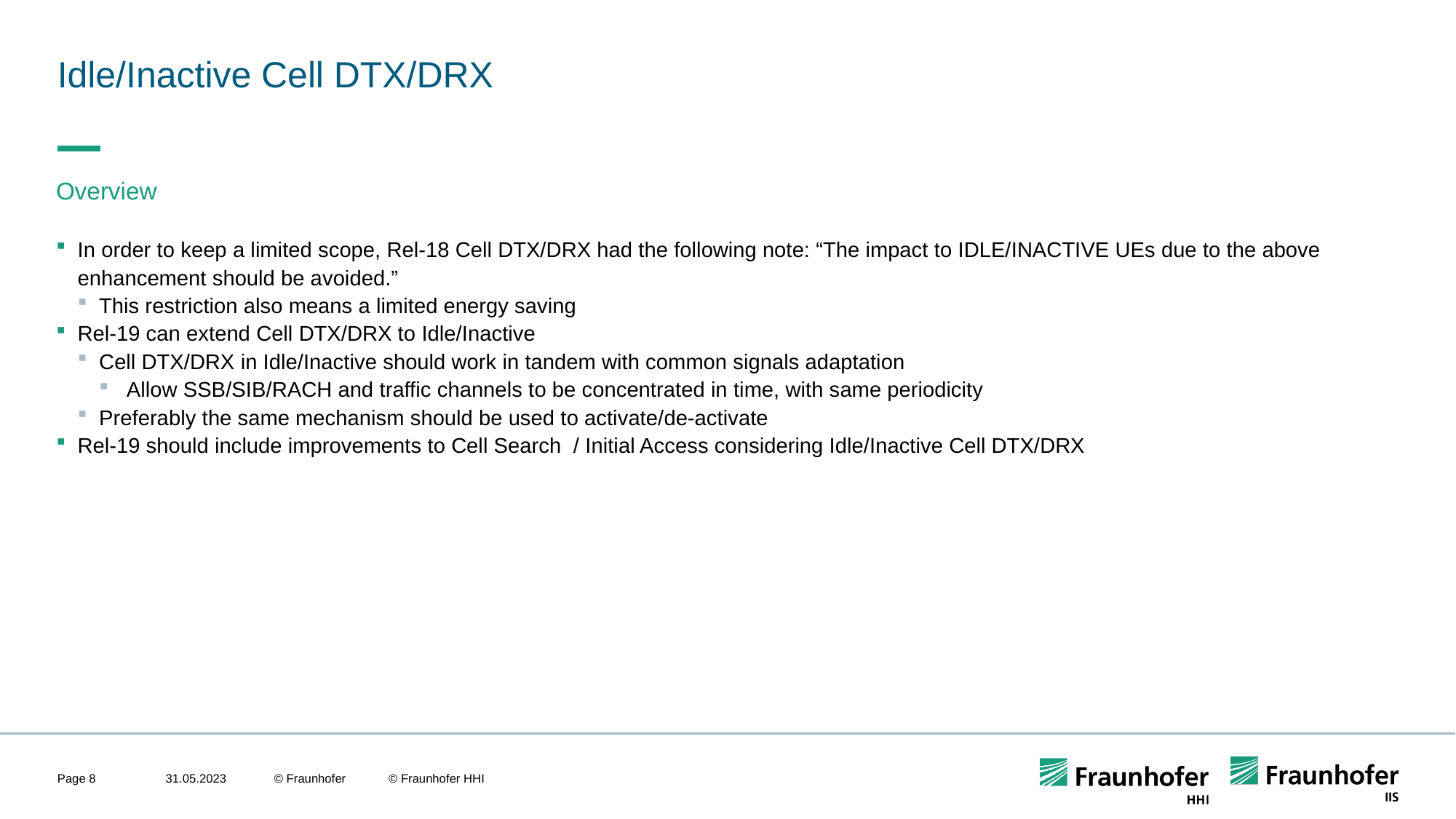

# Idle/Inactive Cell DTX/DRX

Overview
In order to keep a limited scope, Rel-18 Cell DTX/DRX had the following note: “The impact to IDLE/INACTIVE UEs due to the above enhancement should be avoided.”
This restriction also means a limited energy saving
Rel-19 can extend Cell DTX/DRX to Idle/Inactive
Cell DTX/DRX in Idle/Inactive should work in tandem with common signals adaptation
 Allow SSB/SIB/RACH and traffic channels to be concentrated in time, with same periodicity
Preferably the same mechanism should be used to activate/de-activate
Rel-19 should include improvements to Cell Search  / Initial Access considering Idle/Inactive Cell DTX/DRX

Page 8
31.05.2023
© Fraunhofer